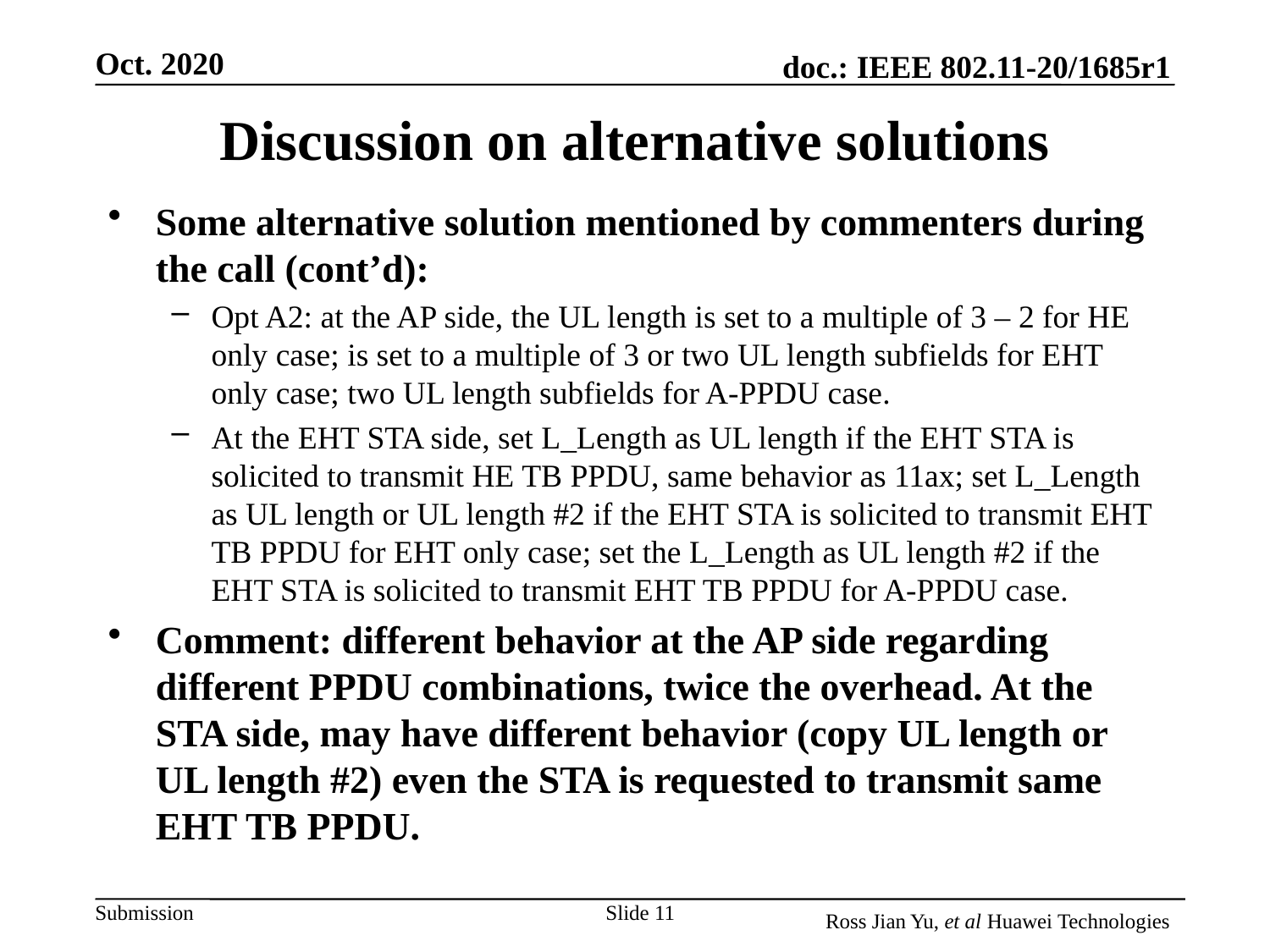

# Discussion on alternative solutions
Some alternative solution mentioned by commenters during the call (cont’d):
Opt A2: at the AP side, the UL length is set to a multiple of 3 – 2 for HE only case; is set to a multiple of 3 or two UL length subfields for EHT only case; two UL length subfields for A-PPDU case.
At the EHT STA side, set L_Length as UL length if the EHT STA is solicited to transmit HE TB PPDU, same behavior as 11ax; set L_Length as UL length or UL length #2 if the EHT STA is solicited to transmit EHT TB PPDU for EHT only case; set the L_Length as UL length #2 if the EHT STA is solicited to transmit EHT TB PPDU for A-PPDU case.
Comment: different behavior at the AP side regarding different PPDU combinations, twice the overhead. At the STA side, may have different behavior (copy UL length or UL length #2) even the STA is requested to transmit same EHT TB PPDU.
Slide 11